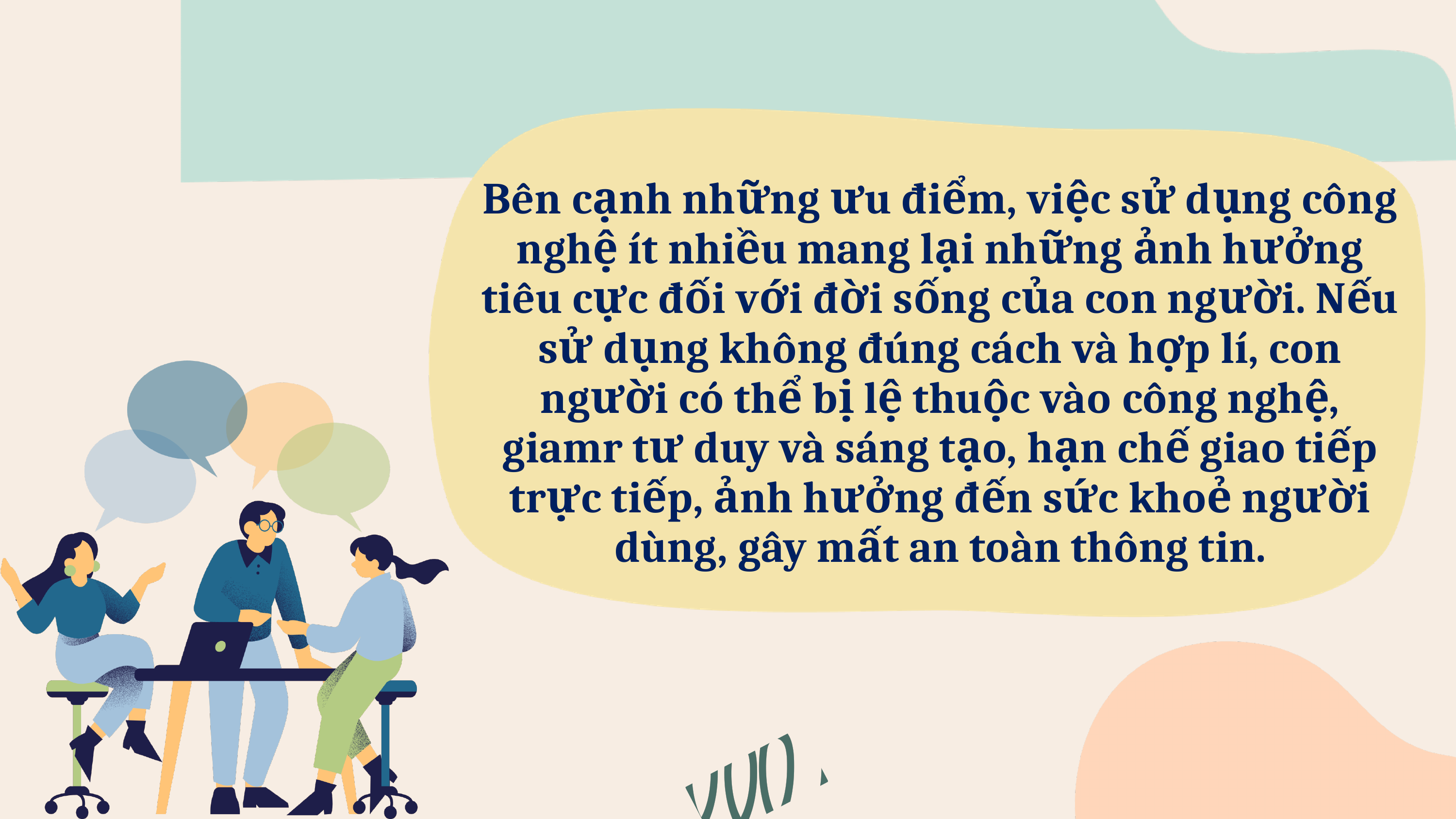

Bên cạnh những ưu điểm, việc sử dụng công nghệ ít nhiều mang lại những ảnh hưởng tiêu cực đối với đời sống của con người. Nếu sử dụng không đúng cách và hợp lí, con người có thể bị lệ thuộc vào công nghệ, giamr tư duy và sáng tạo, hạn chế giao tiếp trực tiếp, ảnh hưởng đến sức khoẻ người dùng, gây mất an toàn thông tin.